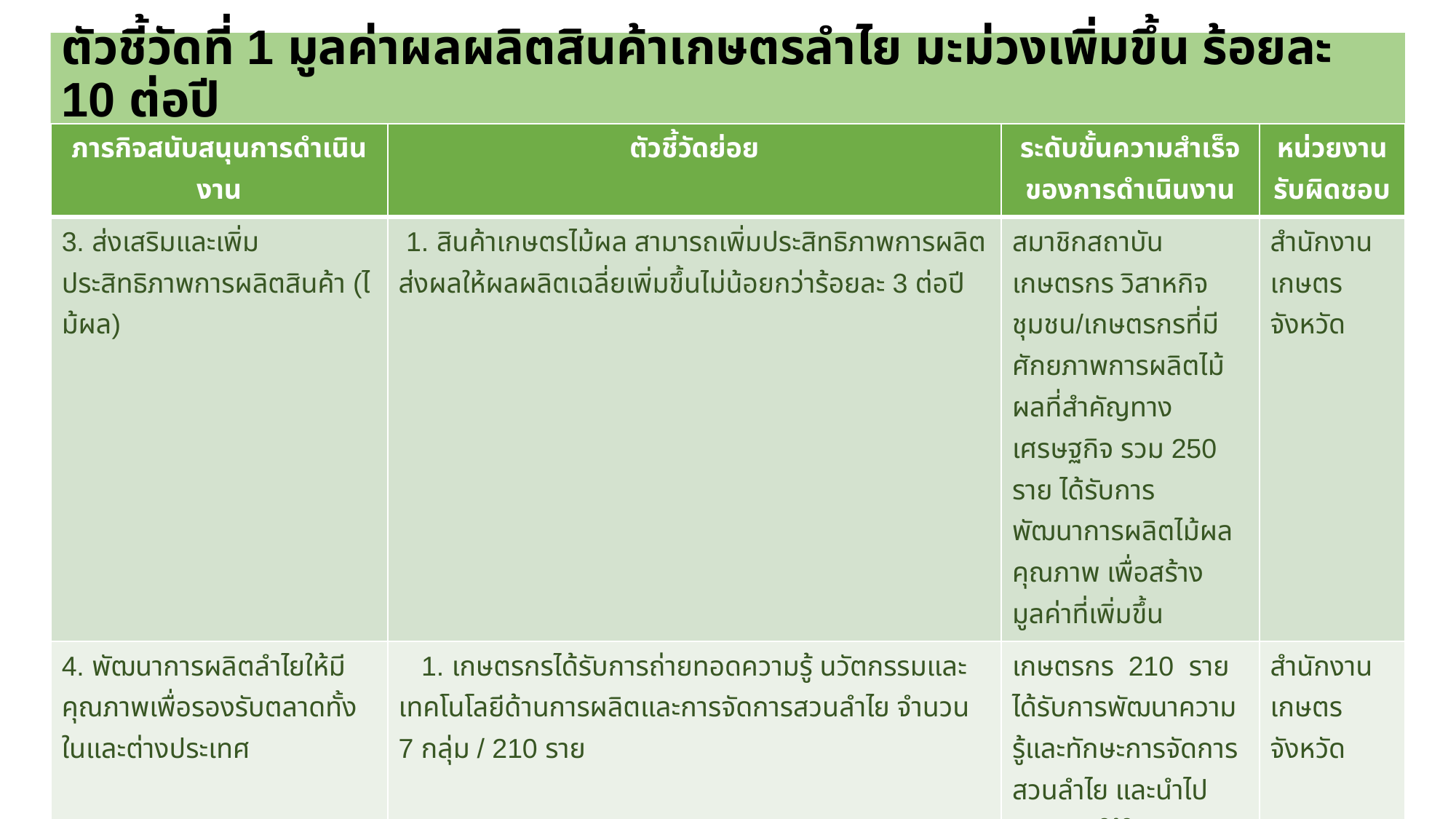

# ตัวชี้วัดที่ 1 มูลค่าผลผลิตสินค้าเกษตรลำไย มะม่วงเพิ่มขึ้น ร้อยละ 10 ต่อปี
| ภารกิจสนับสนุนการดำเนินงาน | ตัวชี้วัดย่อย | ระดับขั้นความสำเร็จของการดำเนินงาน | หน่วยงานรับผิดชอบ |
| --- | --- | --- | --- |
| 3. ส่งเสริมและเพิ่มประสิทธิภาพการผลิตสินค้า (ไม้ผล) | 1. สินค้าเกษตรไม้ผล สามารถเพิ่มประสิทธิภาพการผลิตส่งผลให้ผลผลิตเฉลี่ยเพิ่มขึ้นไม่น้อยกว่าร้อยละ 3 ต่อปี | สมาชิกสถาบันเกษตรกร วิสาหกิจชุมชน/เกษตรกรที่มีศักยภาพการผลิตไม้ผลที่สำคัญทางเศรษฐกิจ รวม 250 ราย ได้รับการพัฒนาการผลิตไม้ผลคุณภาพ เพื่อสร้างมูลค่าที่เพิ่มขึ้น | สำนักงานเกษตรจังหวัด |
| 4. พัฒนาการผลิตลำไยให้มีคุณภาพเพื่อรองรับตลาดทั้งในและต่างประเทศ | 1. เกษตรกรได้รับการถ่ายทอดความรู้ นวัตกรรมและเทคโนโลยีด้านการผลิตและการจัดการสวนลำไย จำนวน 7 กลุ่ม / 210 ราย | เกษตรกร 210 ราย ได้รับการพัฒนาความรู้และทักษะการจัดการสวนลำไย และนำไปประยุกต์ใช้ในการผลิต | สำนักงานเกษตรจังหวัด |